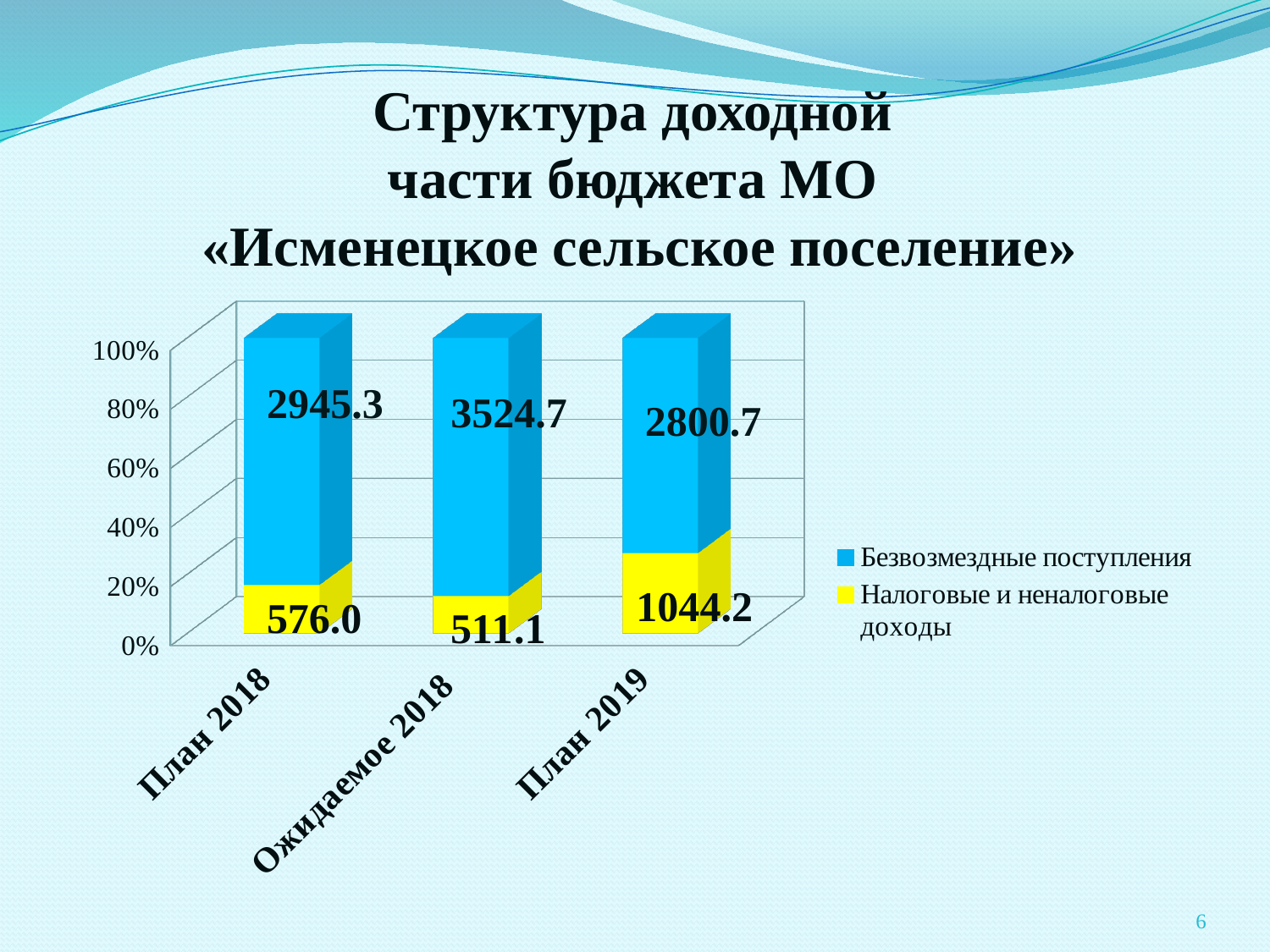

# Структура доходной части бюджета МО «Исменецкое сельское поселение»

[unsupported chart]

6